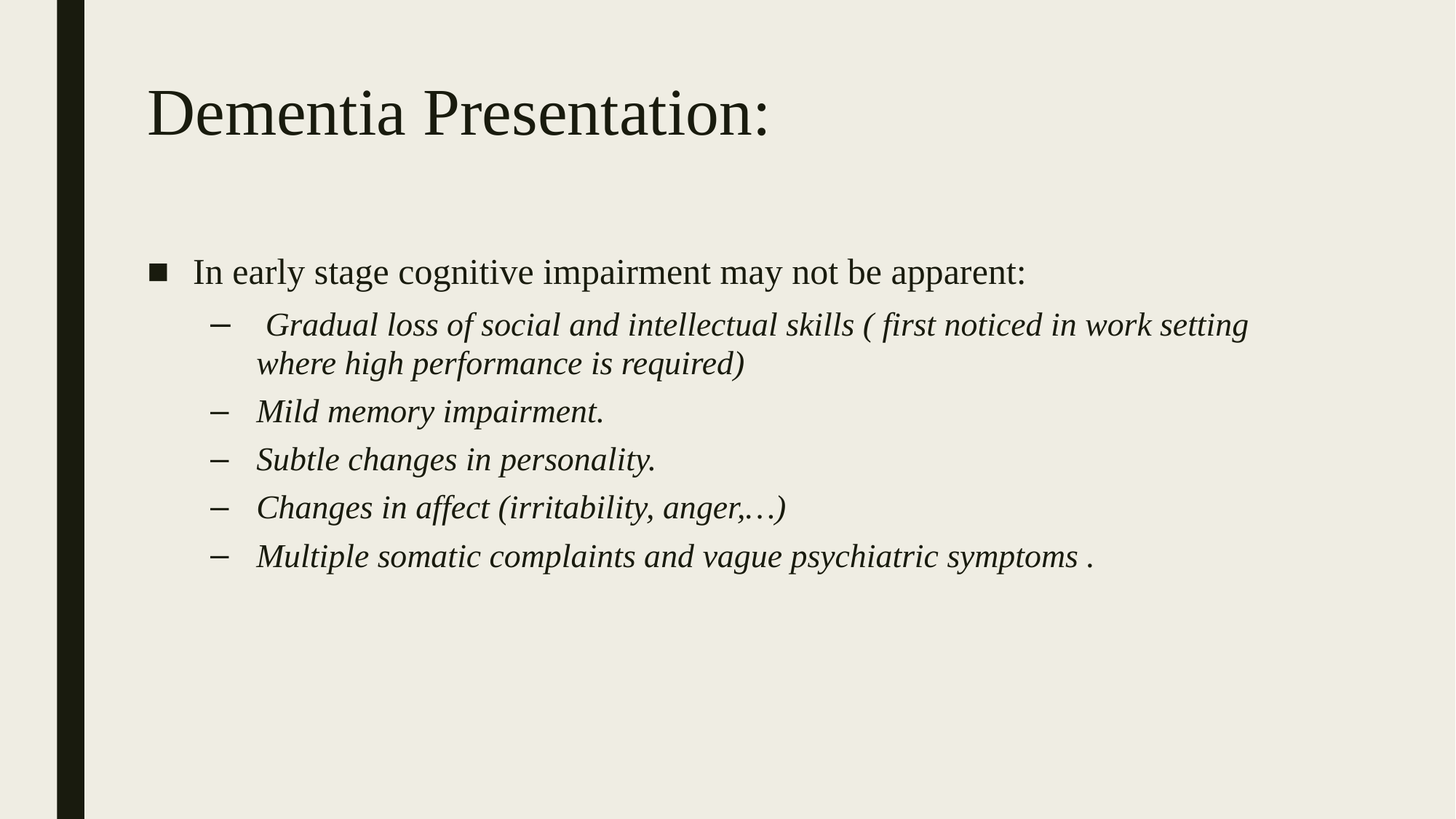

# Dementia Presentation:

In early stage cognitive impairment may not be apparent:
 Gradual loss of social and intellectual skills ( first noticed in work setting where high performance is required)
Mild memory impairment.
Subtle changes in personality.
Changes in affect (irritability, anger,…)
Multiple somatic complaints and vague psychiatric symptoms .